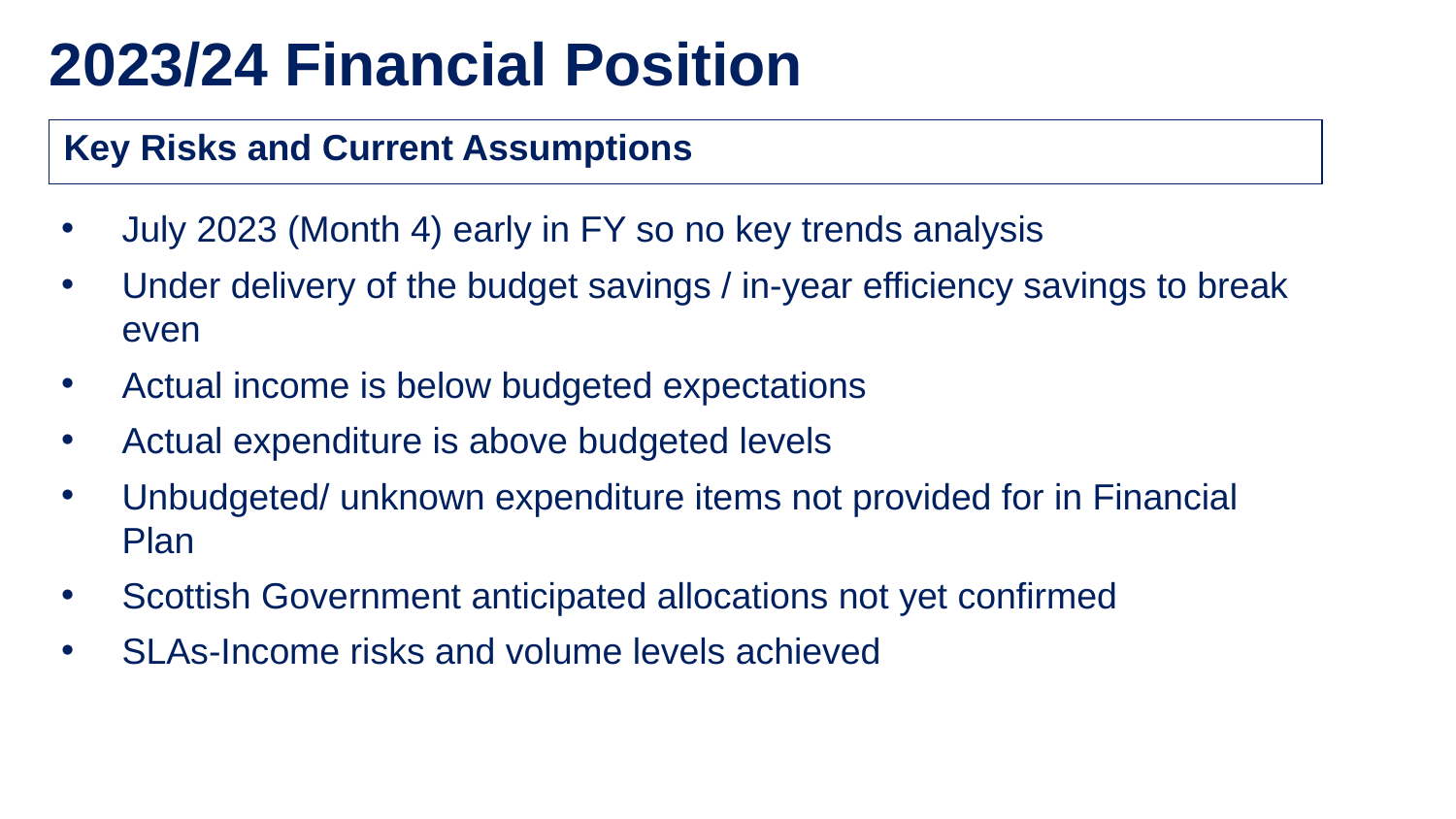

# 2023/24 Financial Position
| Key Risks and Current Assumptions |
| --- |
July 2023 (Month 4) early in FY so no key trends analysis
Under delivery of the budget savings / in-year efficiency savings to break even
Actual income is below budgeted expectations
Actual expenditure is above budgeted levels
Unbudgeted/ unknown expenditure items not provided for in Financial Plan
Scottish Government anticipated allocations not yet confirmed
SLAs-Income risks and volume levels achieved